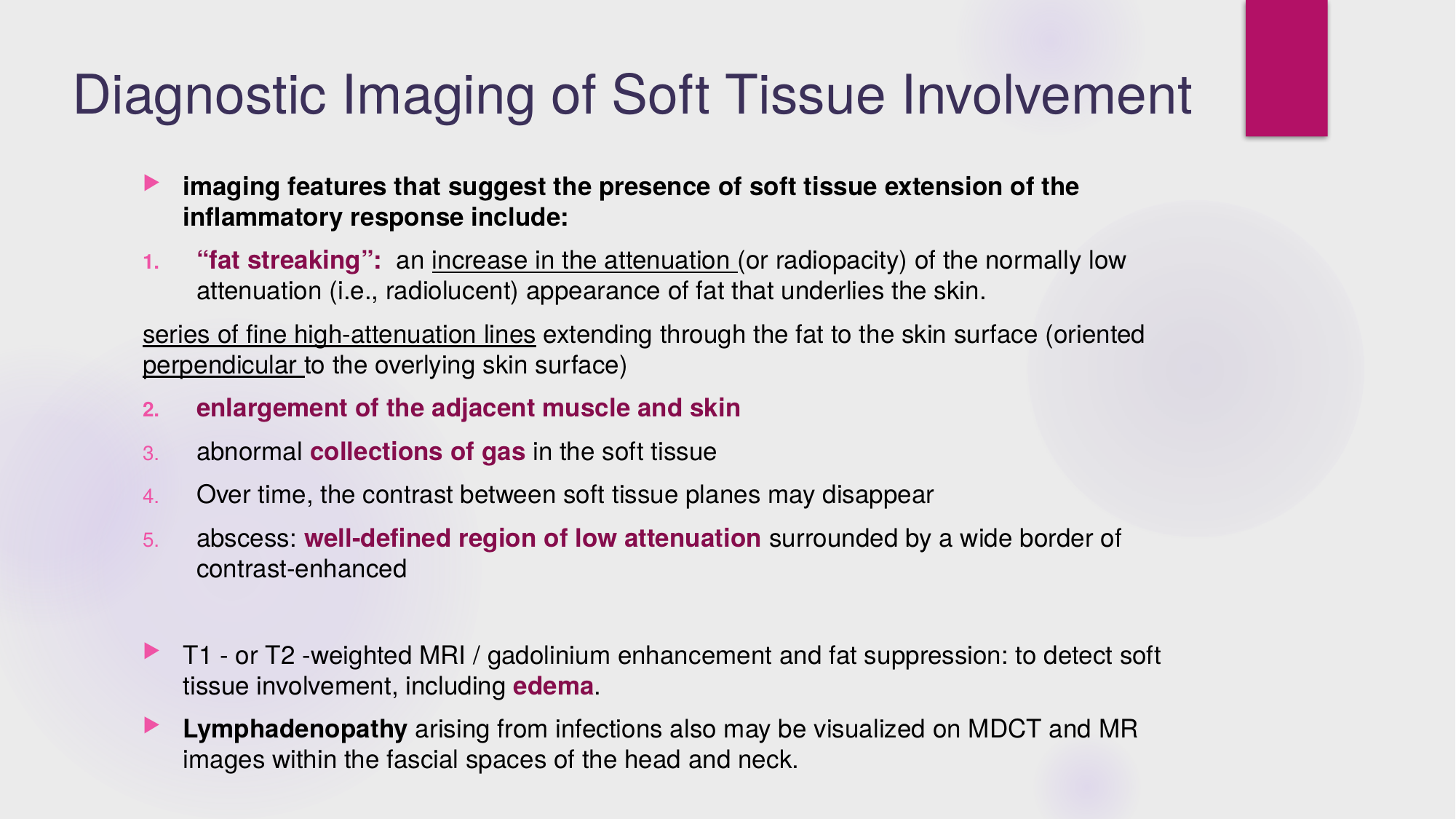

# Diagnostic Imaging of Soft Tissue Involvement
imaging features that suggest the presence of soft tissue extension of the inflammatory response include:
“fat streaking”:  an increase in the attenuation (or radiopacity) of the normally low attenuation (i.e., radiolucent) appearance of fat that underlies the skin.
series of fine high-attenuation lines extending through the fat to the skin surface (oriented perpendicular to the overlying skin surface)
enlargement of the adjacent muscle and skin
abnormal collections of gas in the soft tissue
Over time, the contrast between soft tissue planes may disappear
abscess: well-defined region of low attenuation surrounded by a wide border of contrast-enhanced

T1 - or T2 -weighted MRI / gadolinium enhancement and fat suppression: to detect soft tissue involvement, including edema.
Lymphadenopathy arising from infections also may be visualized on MDCT and MR images within the fascial spaces of the head and neck.